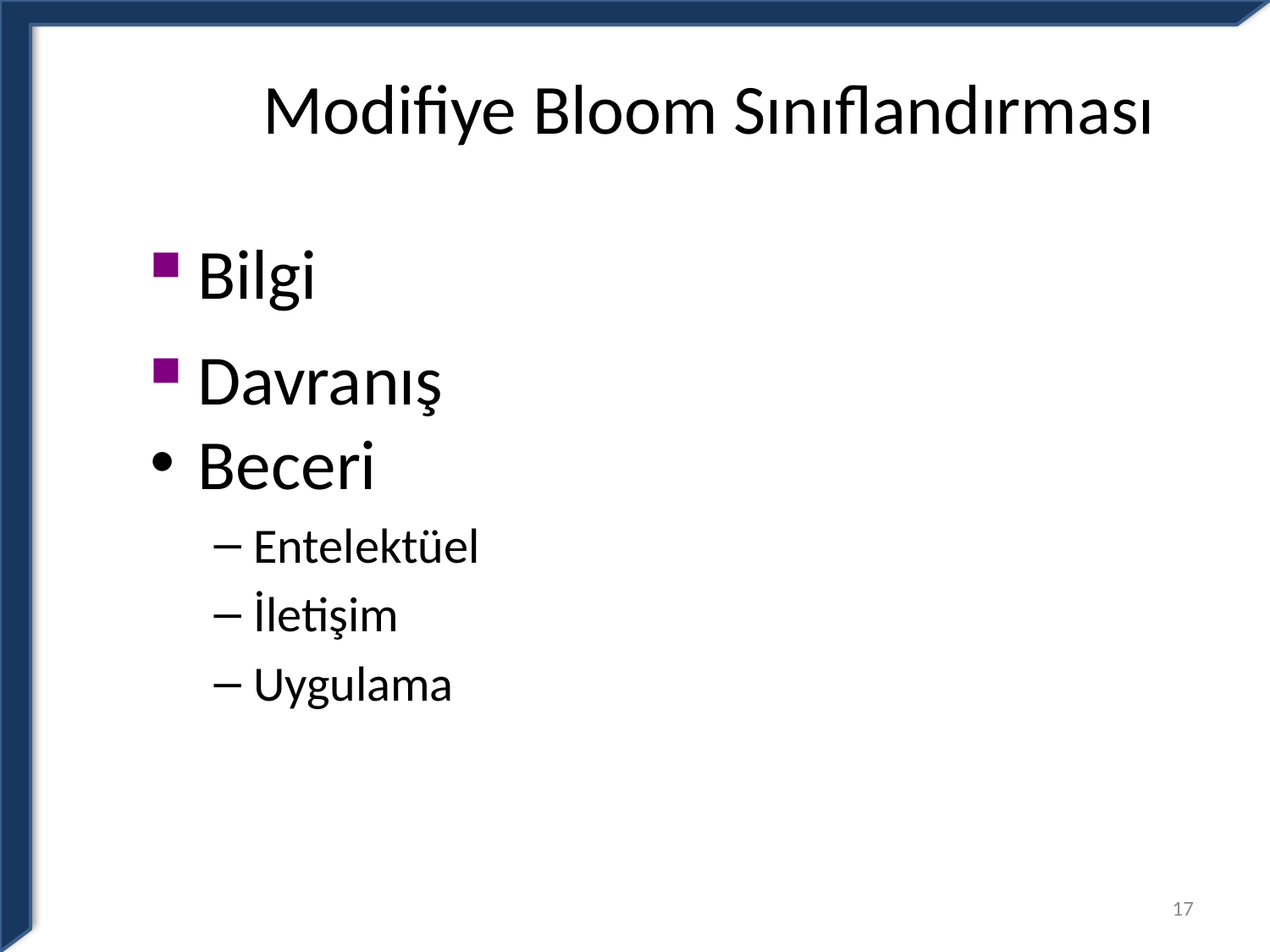

# Modifiye Bloom Sınıflandırması
Bilgi
Davranış
Beceri
Entelektüel
İletişim
Uygulama
17